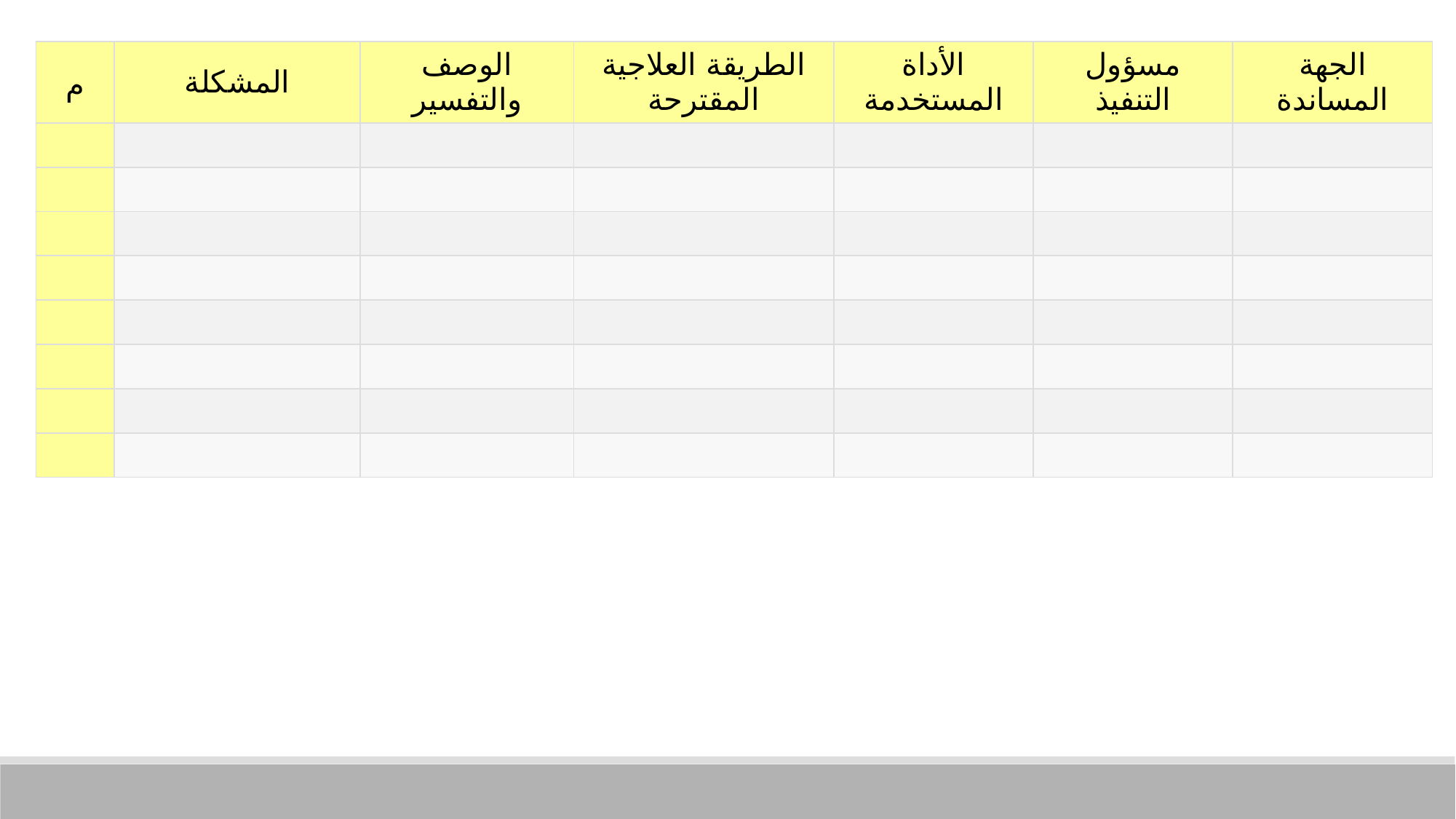

| م | المشكلة | الوصف والتفسير | الطريقة العلاجية المقترحة | الأداة المستخدمة | مسؤول التنفيذ | الجهة المساندة |
| --- | --- | --- | --- | --- | --- | --- |
|  |  |  |  |  |  |  |
|  |  |  |  |  |  |  |
|  |  |  |  |  |  |  |
|  |  |  |  |  |  |  |
|  |  |  |  |  |  |  |
|  |  |  |  |  |  |  |
|  |  |  |  |  |  |  |
|  |  |  |  |  |  |  |